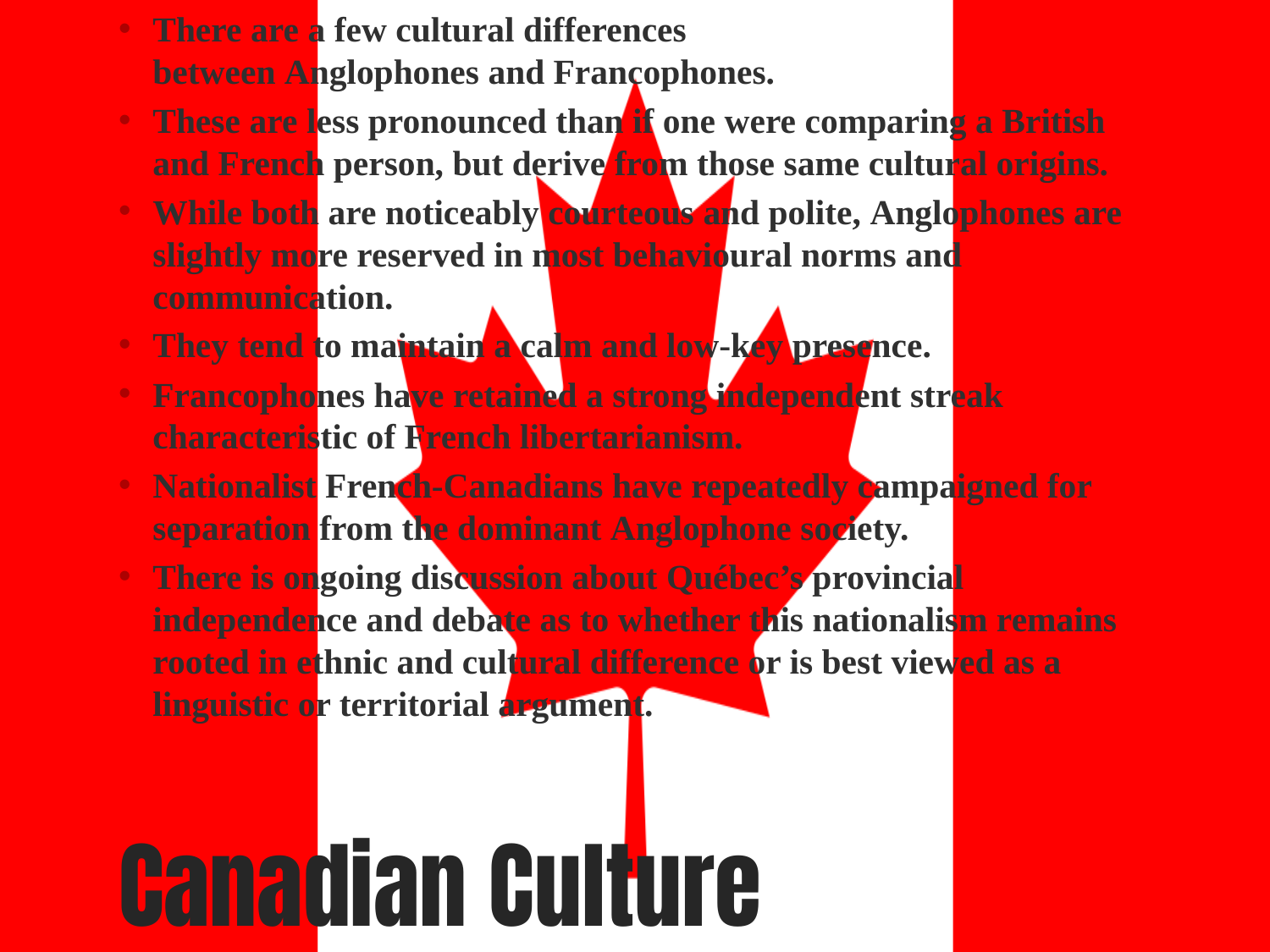

There are a few cultural differences between Anglophones and Francophones.
These are less pronounced than if one were comparing a British and French person, but derive from those same cultural origins.
While both are noticeably courteous and polite, Anglophones are slightly more reserved in most behavioural norms and communication.
They tend to maintain a calm and low-key presence.
Francophones have retained a strong independent streak characteristic of French libertarianism.
Nationalist French-Canadians have repeatedly campaigned for separation from the dominant Anglophone society.
There is ongoing discussion about Québec’s provincial independence and debate as to whether this nationalism remains rooted in ethnic and cultural difference or is best viewed as a linguistic or territorial argument.
# Canadian Culture